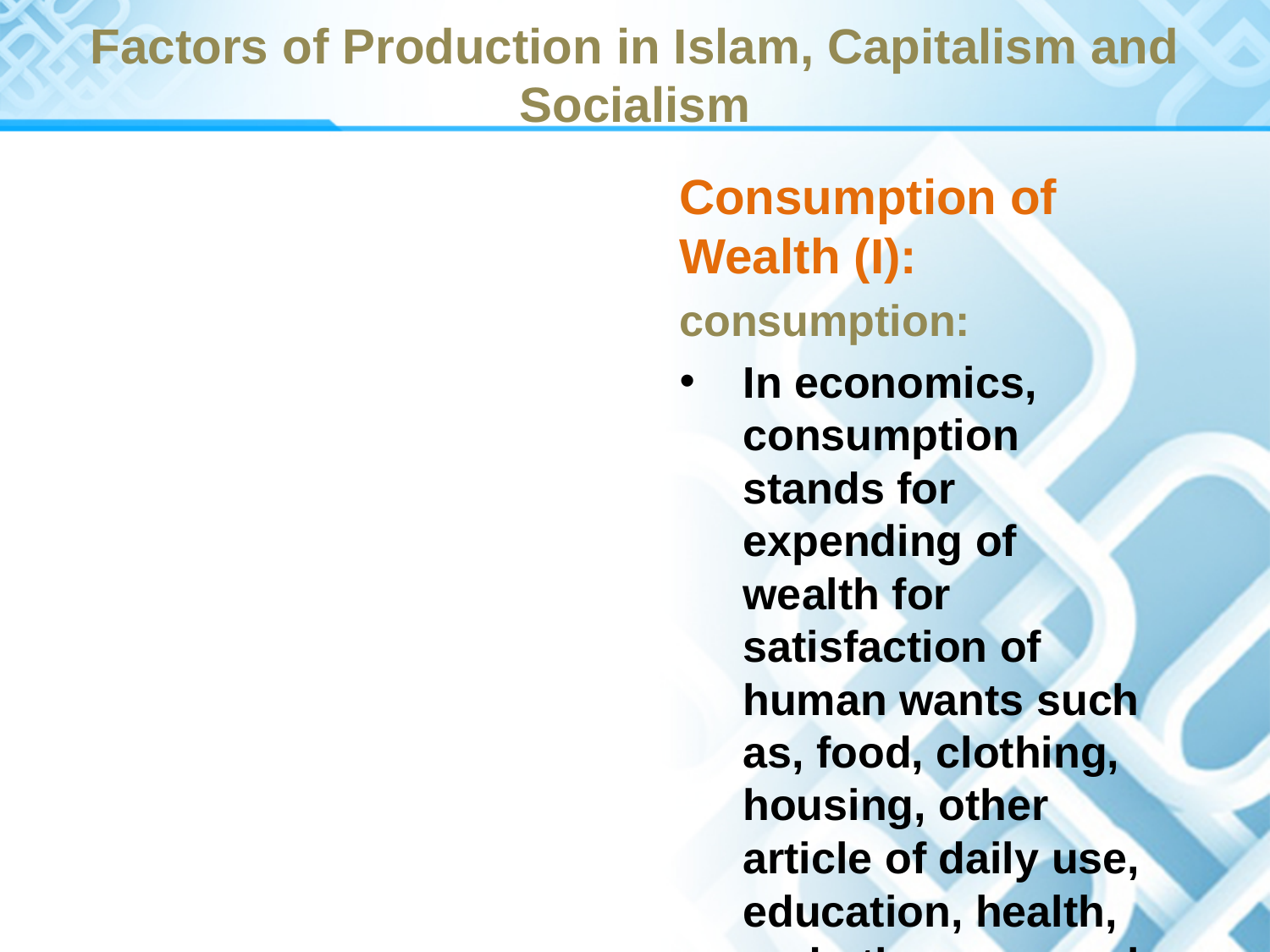

Factors of Production in Islam, Capitalism and Socialism
Consumption of Wealth (I):
consumption:
In economics, consumption stands for expending of wealth for satisfaction of human wants such as, food, clothing, housing, other article of daily use, education, health, and other personal or family needs.